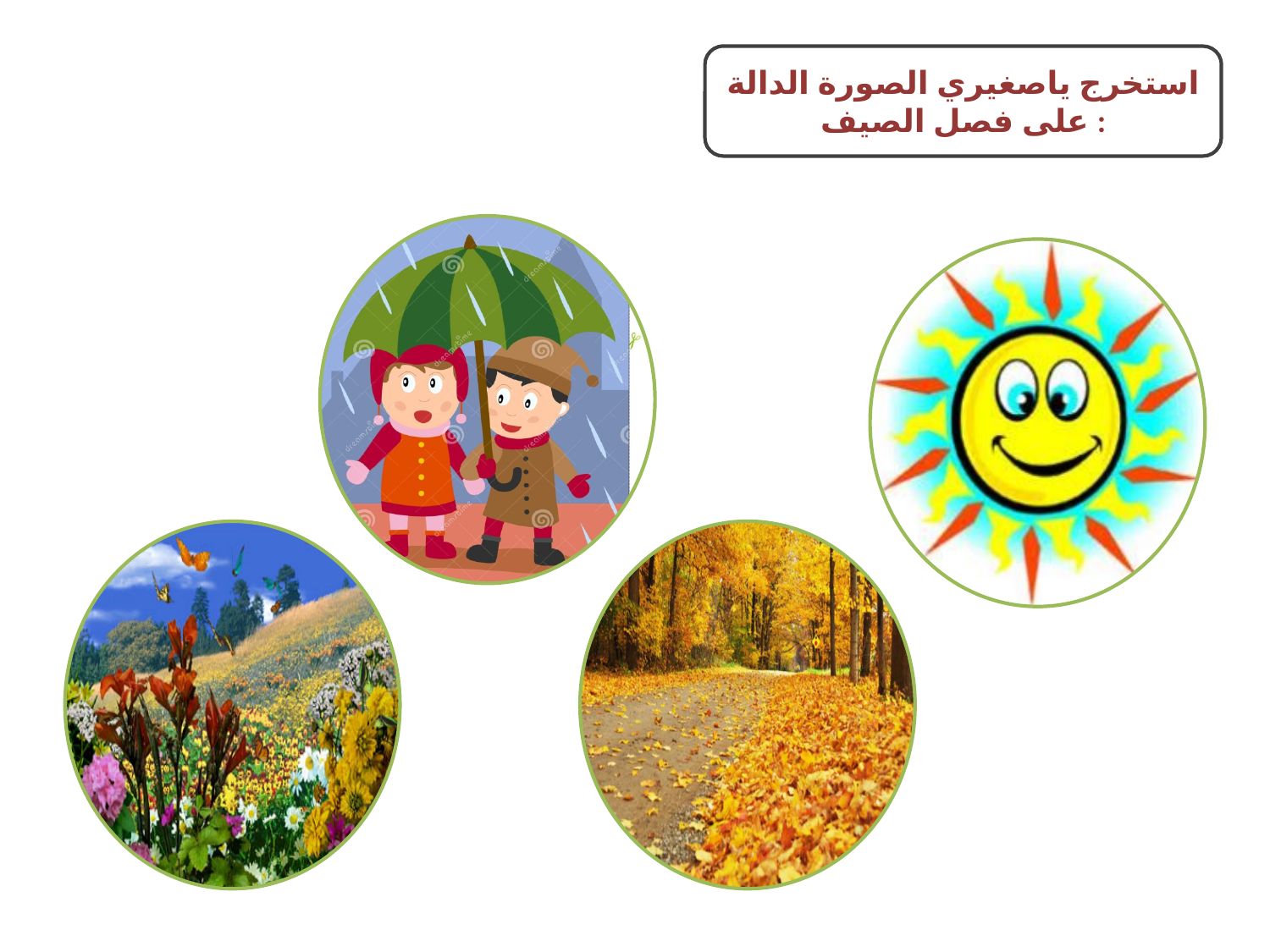

استخرج ياصغيري الصورة الدالة على فصل الصيف :